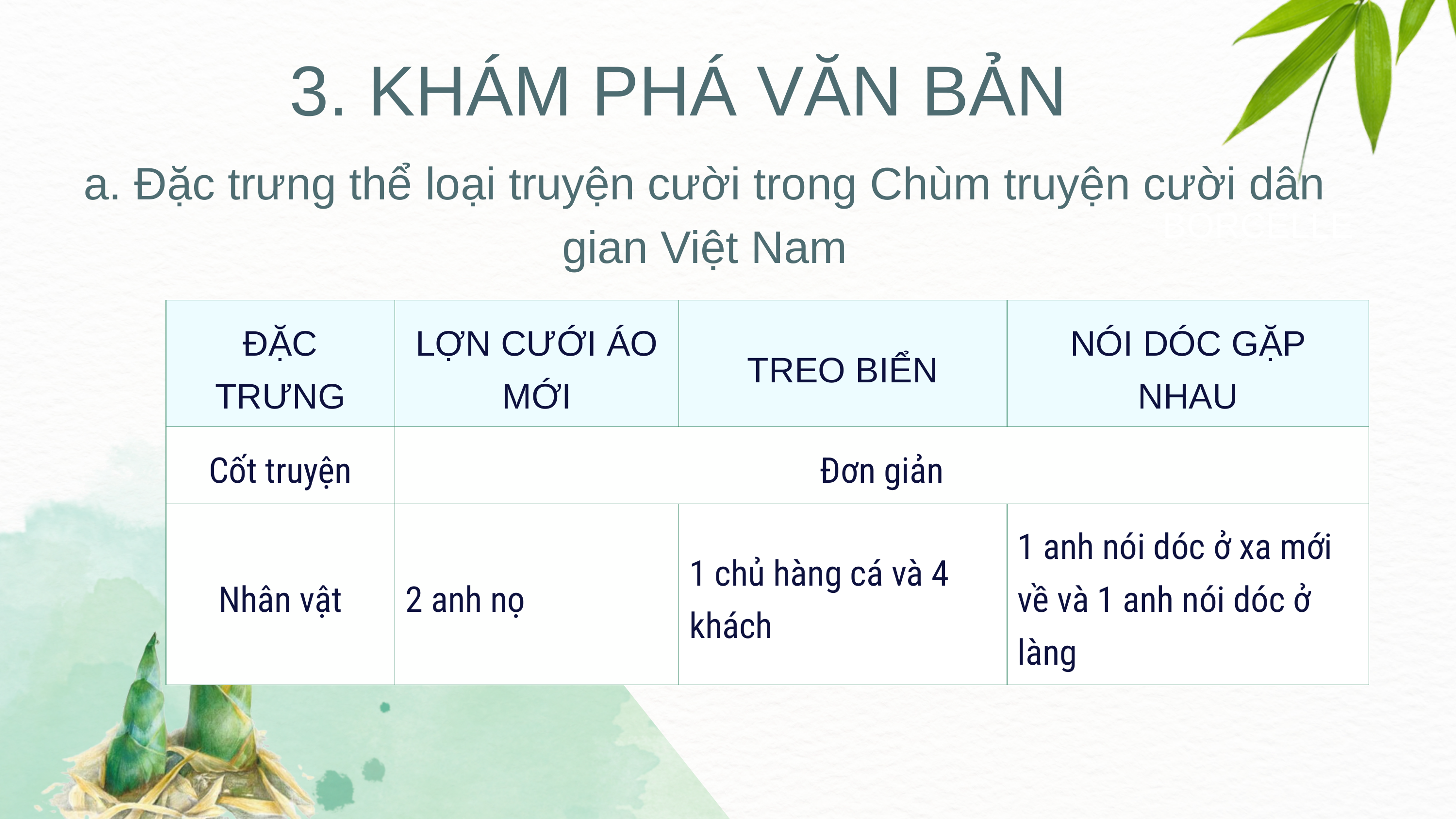

3. KHÁM PHÁ VĂN BẢN
a. Đặc trưng thể loại truyện cười trong Chùm truyện cười dân gian Việt Nam
BORCELLE
| ĐẶC TRƯNG | LỢN CƯỚI ÁO MỚI | TREO BIỂN | NÓI DÓC GẶP NHAU |
| --- | --- | --- | --- |
| Cốt truyện | Đơn giản | Đơn giản | Đơn giản |
| Nhân vật | 2 anh nọ | 1 chủ hàng cá và 4 khách | 1 anh nói dóc ở xa mới về và 1 anh nói dóc ở làng |